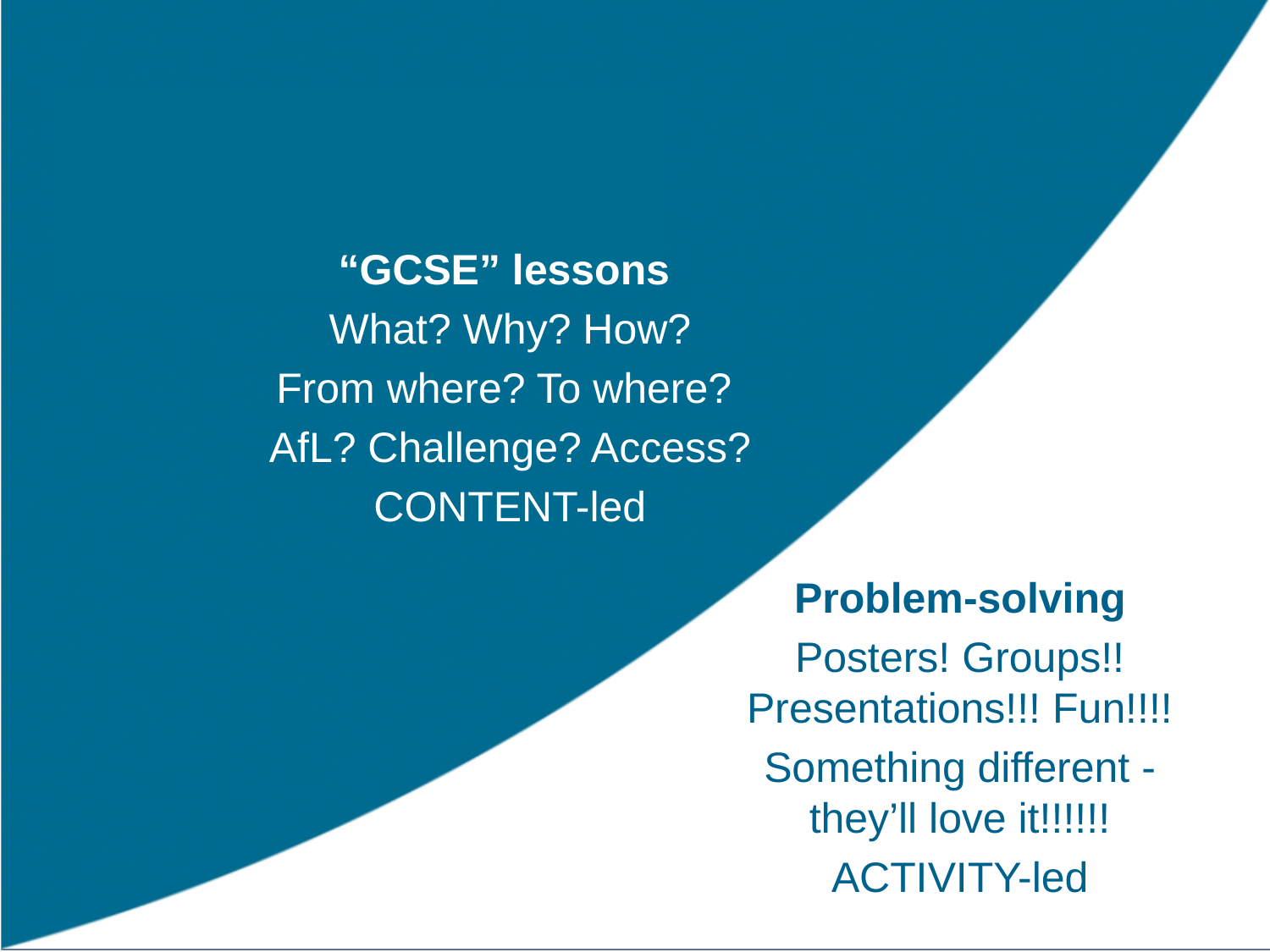

“GCSE” lessons
What? Why? How?
From where? To where?
AfL? Challenge? Access?
CONTENT-led
Problem-solving
Posters! Groups!! Presentations!!! Fun!!!!
Something different - they’ll love it!!!!!!
ACTIVITY-led